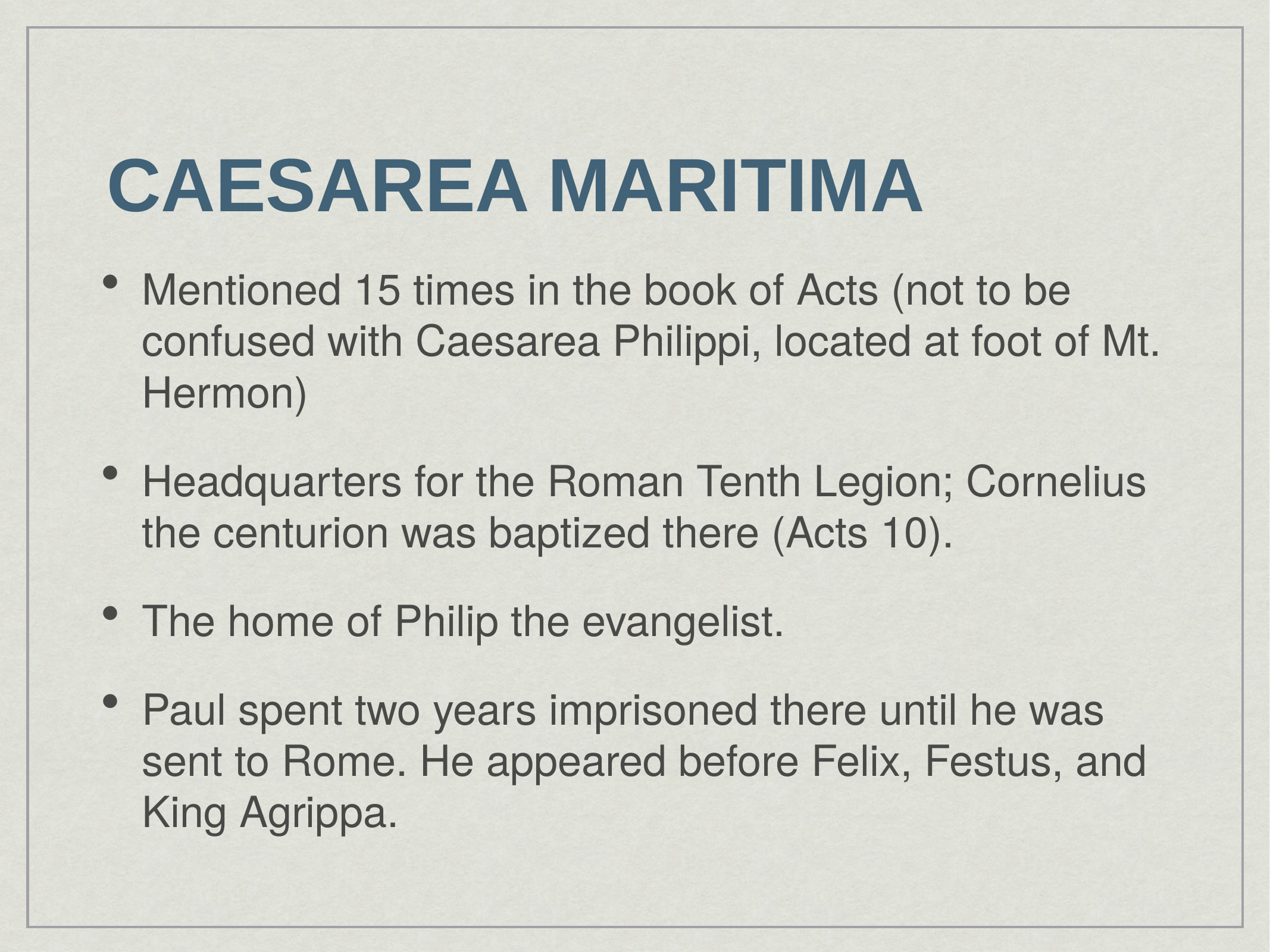

# CAESAREA MARITIMA
Mentioned 15 times in the book of Acts (not to be confused with Caesarea Philippi, located at foot of Mt. Hermon)
Headquarters for the Roman Tenth Legion; Cornelius the centurion was baptized there (Acts 10).
The home of Philip the evangelist.
Paul spent two years imprisoned there until he was sent to Rome. He appeared before Felix, Festus, and King Agrippa.